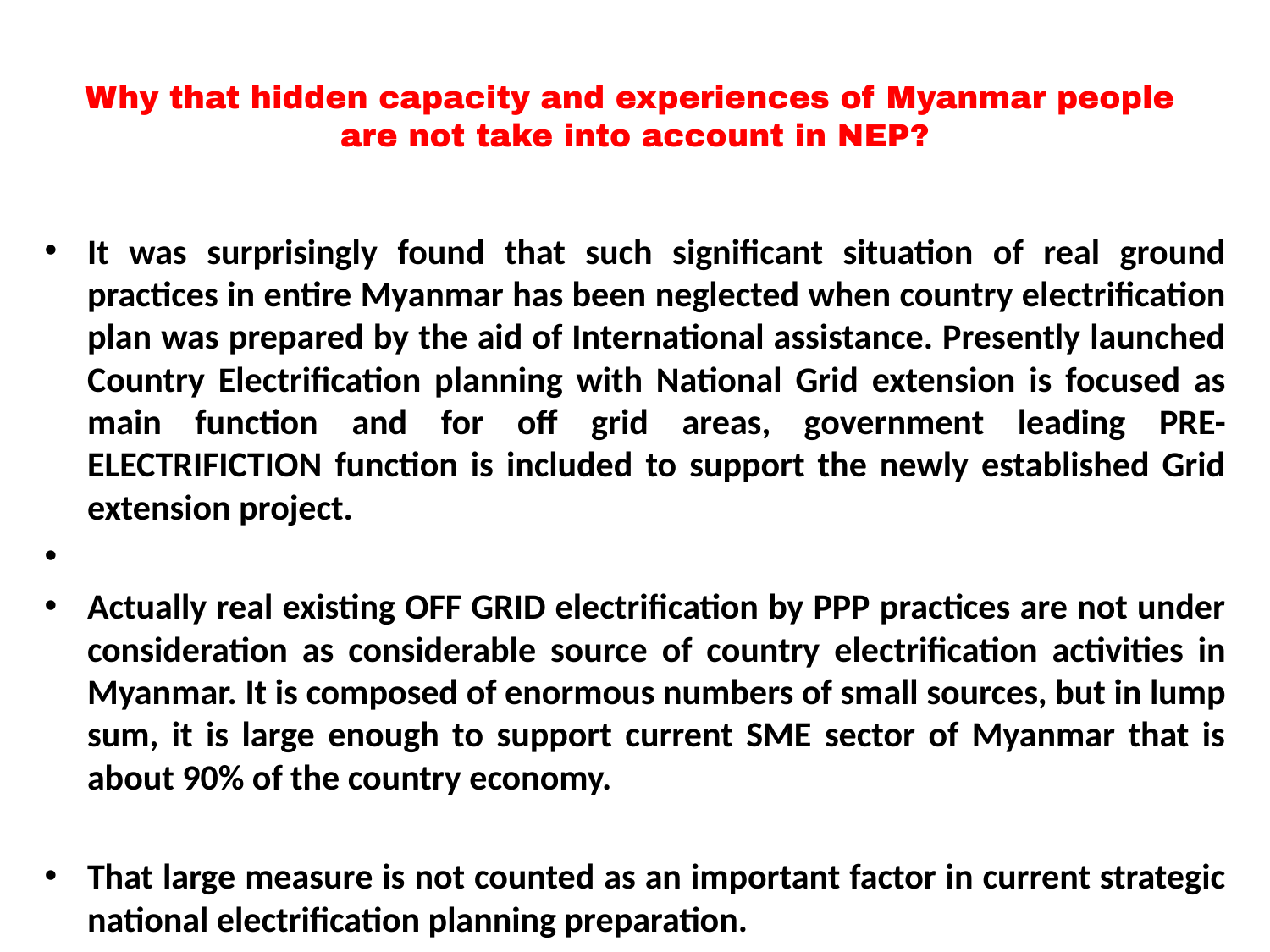

# Why that hidden capacity and experiences of Myanmar people are not take into account in NEP?
It was surprisingly found that such significant situation of real ground practices in entire Myanmar has been neglected when country electrification plan was prepared by the aid of International assistance. Presently launched Country Electrification planning with National Grid extension is focused as main function and for off grid areas, government leading PRE-ELECTRIFICTION function is included to support the newly established Grid extension project.

Actually real existing OFF GRID electrification by PPP practices are not under consideration as considerable source of country electrification activities in Myanmar. It is composed of enormous numbers of small sources, but in lump sum, it is large enough to support current SME sector of Myanmar that is about 90% of the country economy.

That large measure is not counted as an important factor in current strategic national electrification planning preparation.